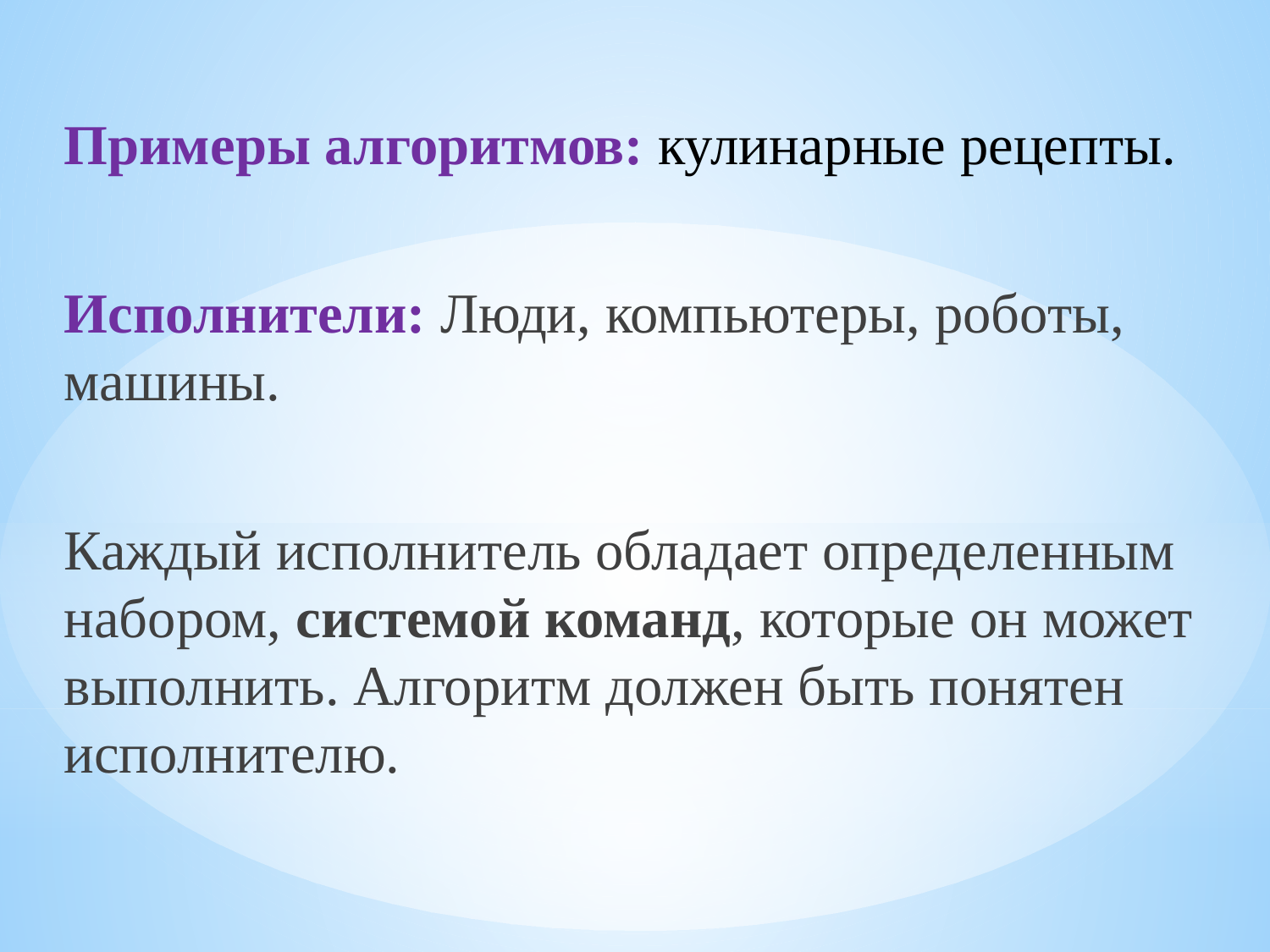

Примеры алгоритмов: кулинарные рецепты.

Исполнители: Люди, компьютеры, роботы, машины.

Каждый исполнитель обладает определенным набором, системой команд, которые он может выполнить. Алгоритм должен быть понятен исполнителю.